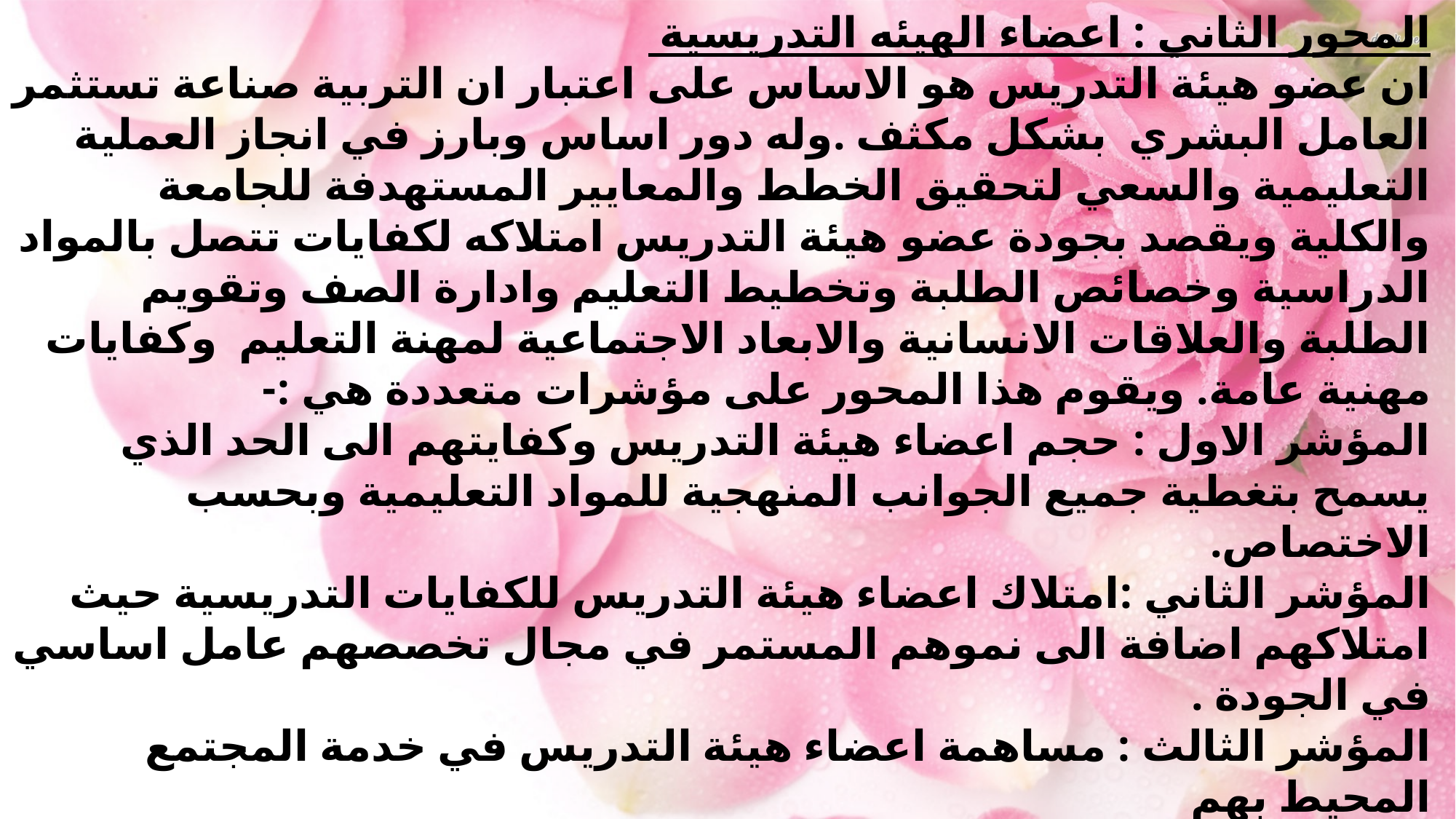

المحور الثاني : اعضاء الهيئه التدريسية
ان عضو هيئة التدريس هو الاساس على اعتبار ان التربية صناعة تستثمر العامل البشري  بشكل مكثف .وله دور اساس وبارز في انجاز العملية التعليمية والسعي لتحقيق الخطط والمعايير المستهدفة للجامعة والكلية ويقصد بجودة عضو هيئة التدريس امتلاكه لكفايات تتصل بالمواد الدراسية وخصائص الطلبة وتخطيط التعليم وادارة الصف وتقويم الطلبة والعلاقات الانسانية والابعاد الاجتماعية لمهنة التعليم  وكفايات مهنية عامة. ويقوم هذا المحور على مؤشرات متعددة هي :-
المؤشر الاول : حجم اعضاء هيئة التدريس وكفايتهم الى الحد الذي يسمح بتغطية جميع الجوانب المنهجية للمواد التعليمية وبحسب الاختصاص.
المؤشر الثاني :امتلاك اعضاء هيئة التدريس للكفايات التدريسية حيث امتلاكهم اضافة الى نموهم المستمر في مجال تخصصهم عامل اساسي في الجودة .
المؤشر الثالث : مساهمة اعضاء هيئة التدريس في خدمة المجتمع المحيط بهم
المؤشر الرابع :مستوى التدريب والتأهيل الاكاديمي لاعضاء الهيئة التدريسيه
المؤشر الخامس : الانتاج العلمي لاعضاء هيئة التدريس =عدد البحوث المنشورة لعضو هيئة التدريس
المؤشر السادس :مستوى عضو هيئة التدريس العلمي ومدى تفرغه لمهامه التدريسية
المؤشر السابع :المشاركة الفاعلة لعضو هيئة التدريس في الجمعيات المهنية وغيرها